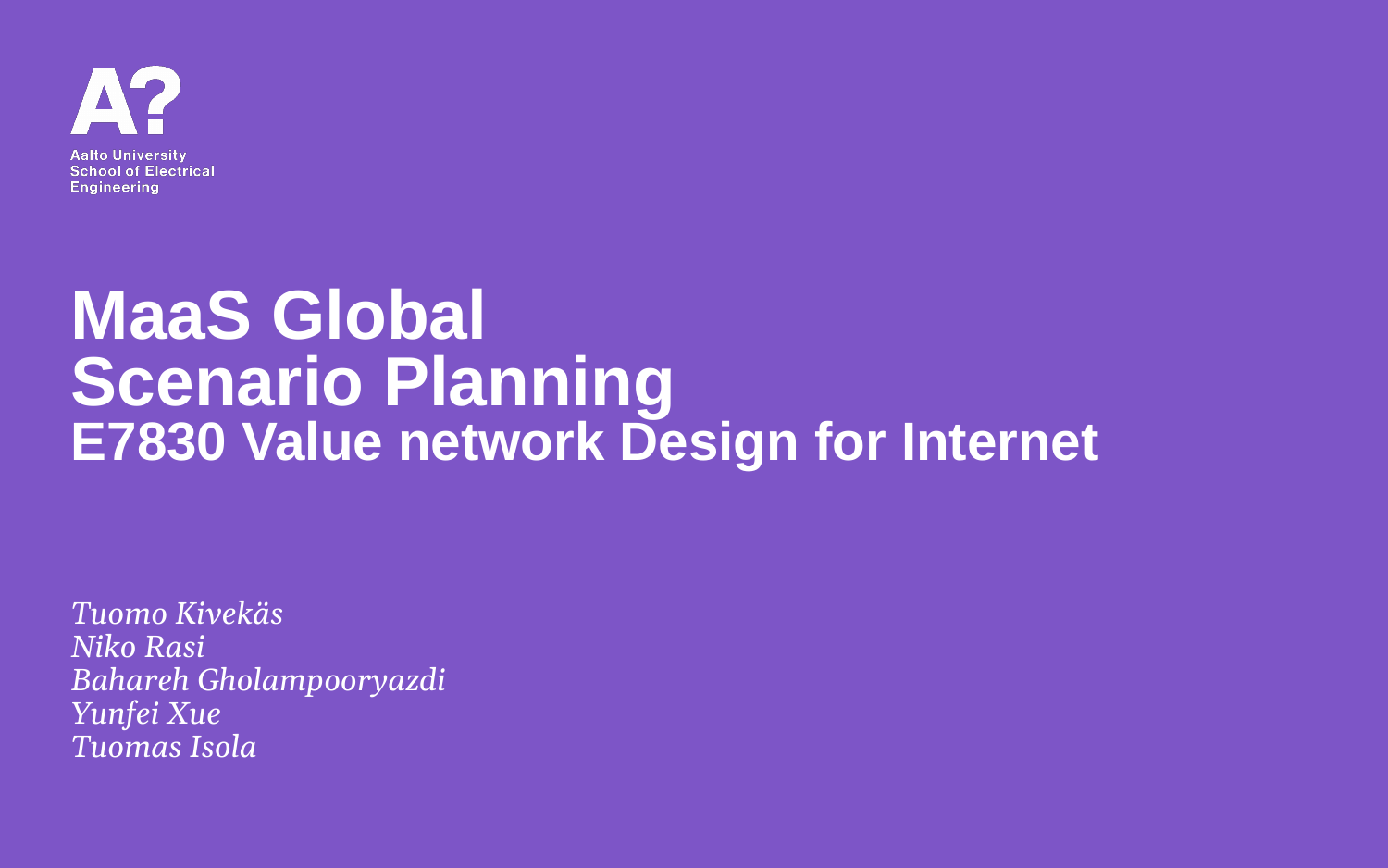

# MaaS Global Scenario Planning E7830 Value network Design for Internet
Tuomo Kivekäs
Niko Rasi
Bahareh Gholampooryazdi
Yunfei Xue
Tuomas Isola